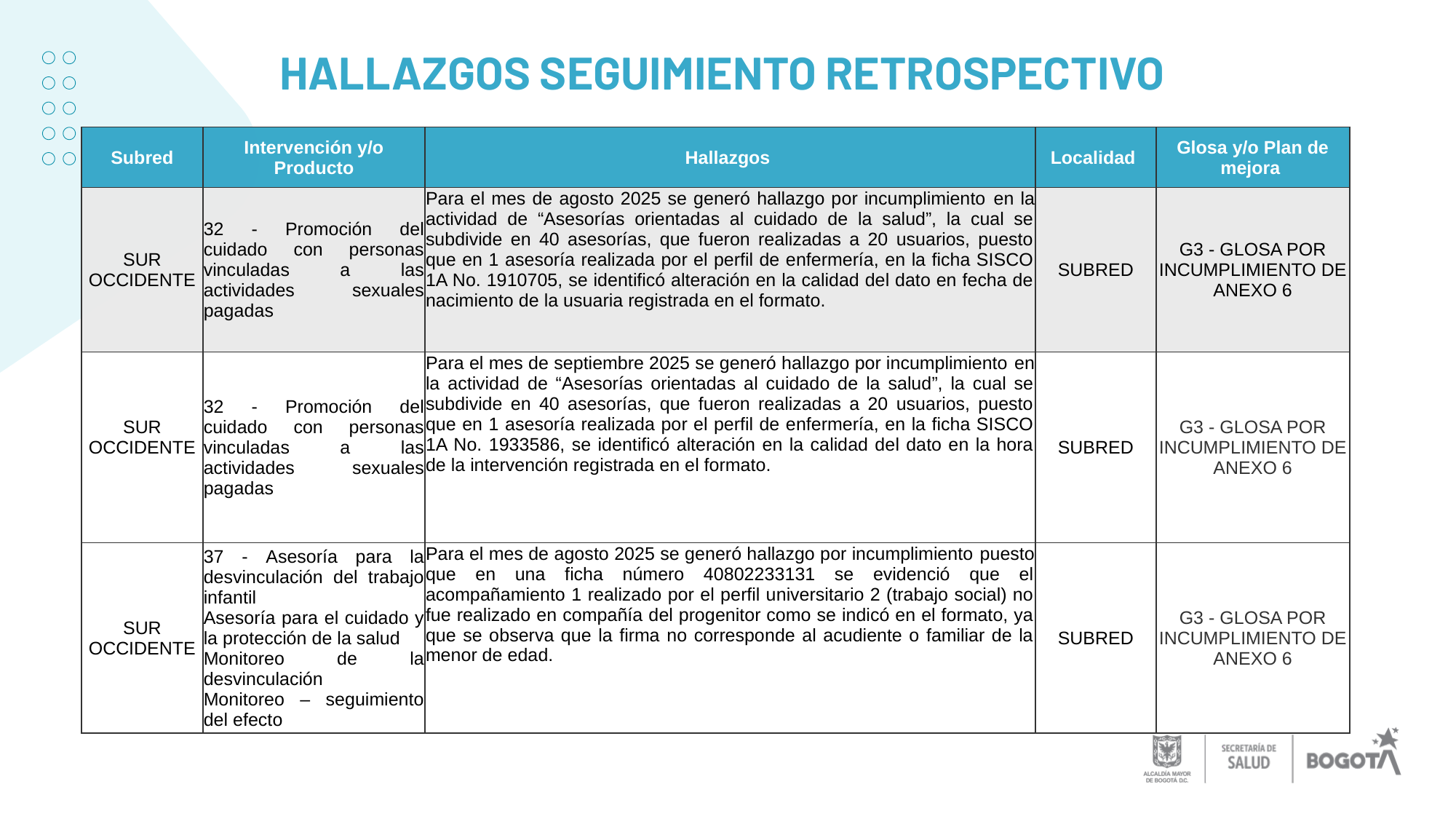

# HALLAZGOS SEGUIMIENTO RETROSPECTIVO
| Subred | Intervención y/o Producto | Hallazgos | Localidad | Glosa y/o Plan de mejora |
| --- | --- | --- | --- | --- |
| SUR OCCIDENTE | 32 - Promoción del cuidado con personas vinculadas a las actividades sexuales pagadas | Para el mes de agosto 2025 se generó hallazgo por incumplimiento en la actividad de “Asesorías orientadas al cuidado de la salud”, la cual se subdivide en 40 asesorías, que fueron realizadas a 20 usuarios, puesto que en 1 asesoría realizada por el perfil de enfermería, en la ficha SISCO 1A No. 1910705, se identificó alteración en la calidad del dato en fecha de nacimiento de la usuaria registrada en el formato. | SUBRED | G3 - GLOSA POR INCUMPLIMIENTO DE ANEXO 6 |
| SUR OCCIDENTE | 32 - Promoción del cuidado con personas vinculadas a las actividades sexuales pagadas | Para el mes de septiembre 2025 se generó hallazgo por incumplimiento en la actividad de “Asesorías orientadas al cuidado de la salud”, la cual se subdivide en 40 asesorías, que fueron realizadas a 20 usuarios, puesto que en 1 asesoría realizada por el perfil de enfermería, en la ficha SISCO 1A No. 1933586, se identificó alteración en la calidad del dato en la hora de la intervención registrada en el formato. | SUBRED | G3 - GLOSA POR INCUMPLIMIENTO DE ANEXO 6 |
| SUR OCCIDENTE | 37 - Asesoría para la desvinculación del trabajo infantil Asesoría para el cuidado y la protección de la salud Monitoreo de la desvinculación Monitoreo – seguimiento del efecto | Para el mes de agosto 2025 se generó hallazgo por incumplimiento puesto que en una ficha número 40802233131 se evidenció que el acompañamiento 1 realizado por el perfil universitario 2 (trabajo social) no fue realizado en compañía del progenitor como se indicó en el formato, ya que se observa que la firma no corresponde al acudiente o familiar de la menor de edad. | SUBRED | G3 - GLOSA POR INCUMPLIMIENTO DE ANEXO 6 |